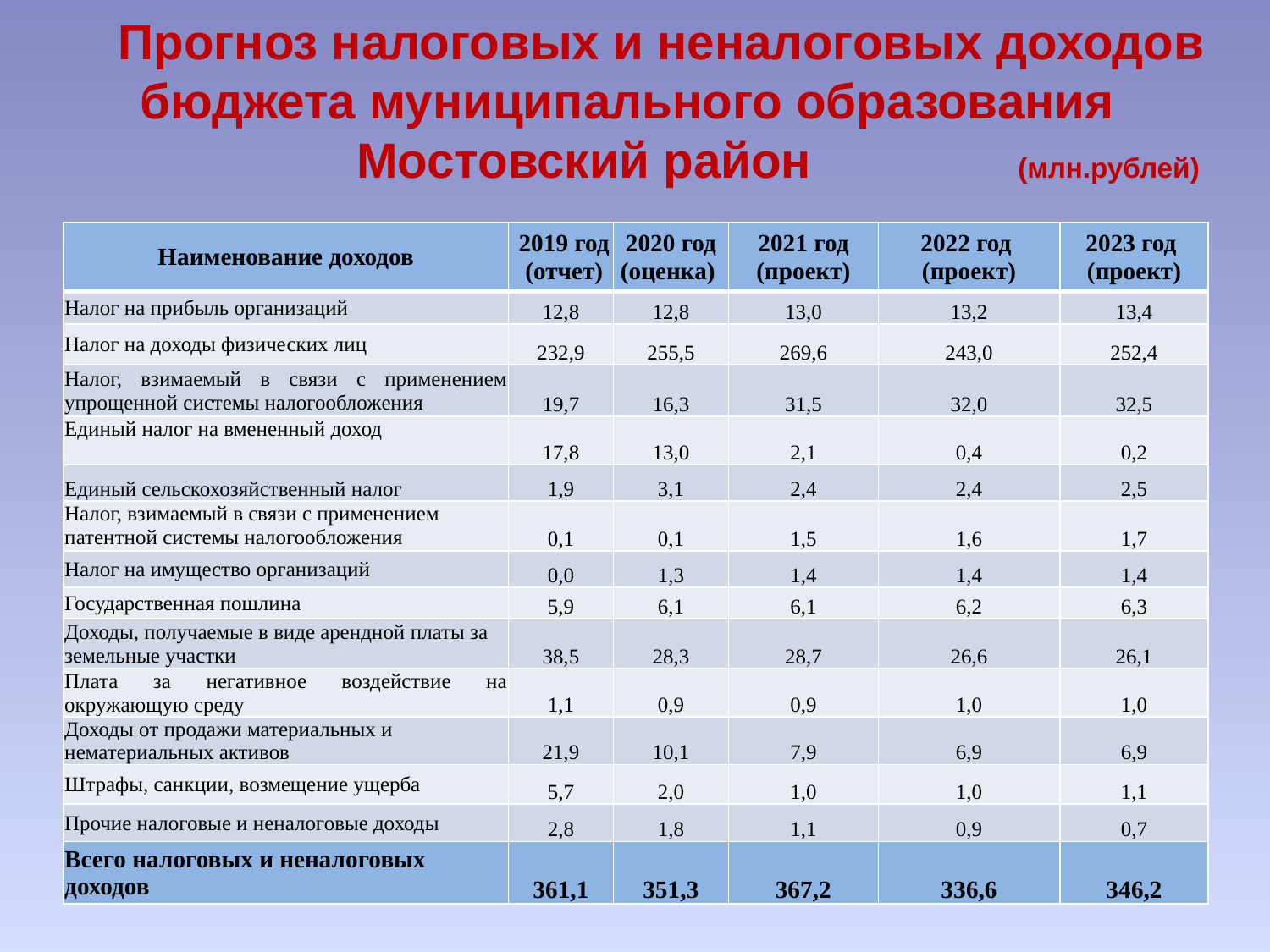

# Прогноз налоговых и неналоговых доходов бюджета муниципального образования Мостовский район               (млн.рублей)
| Наименование доходов | 2019 год (отчет) | 2020 год (оценка) | 2021 год (проект) | 2022 год (проект) | 2023 год (проект) |
| --- | --- | --- | --- | --- | --- |
| Налог на прибыль организаций | 12,8 | 12,8 | 13,0 | 13,2 | 13,4 |
| Налог на доходы физических лиц | 232,9 | 255,5 | 269,6 | 243,0 | 252,4 |
| Налог, взимаемый в связи с применением упрощенной системы налогообложения | 19,7 | 16,3 | 31,5 | 32,0 | 32,5 |
| Единый налог на вмененный доход | 17,8 | 13,0 | 2,1 | 0,4 | 0,2 |
| Единый сельскохозяйственный налог | 1,9 | 3,1 | 2,4 | 2,4 | 2,5 |
| Налог, взимаемый в связи с применением патентной системы налогообложения | 0,1 | 0,1 | 1,5 | 1,6 | 1,7 |
| Налог на имущество организаций | 0,0 | 1,3 | 1,4 | 1,4 | 1,4 |
| Государственная пошлина | 5,9 | 6,1 | 6,1 | 6,2 | 6,3 |
| Доходы, получаемые в виде арендной платы за земельные участки | 38,5 | 28,3 | 28,7 | 26,6 | 26,1 |
| Плата за негативное воздействие на окружающую среду | 1,1 | 0,9 | 0,9 | 1,0 | 1,0 |
| Доходы от продажи материальных и нематериальных активов | 21,9 | 10,1 | 7,9 | 6,9 | 6,9 |
| Штрафы, санкции, возмещение ущерба | 5,7 | 2,0 | 1,0 | 1,0 | 1,1 |
| Прочие налоговые и неналоговые доходы | 2,8 | 1,8 | 1,1 | 0,9 | 0,7 |
| Всего налоговых и неналоговых доходов | 361,1 | 351,3 | 367,2 | 336,6 | 346,2 |